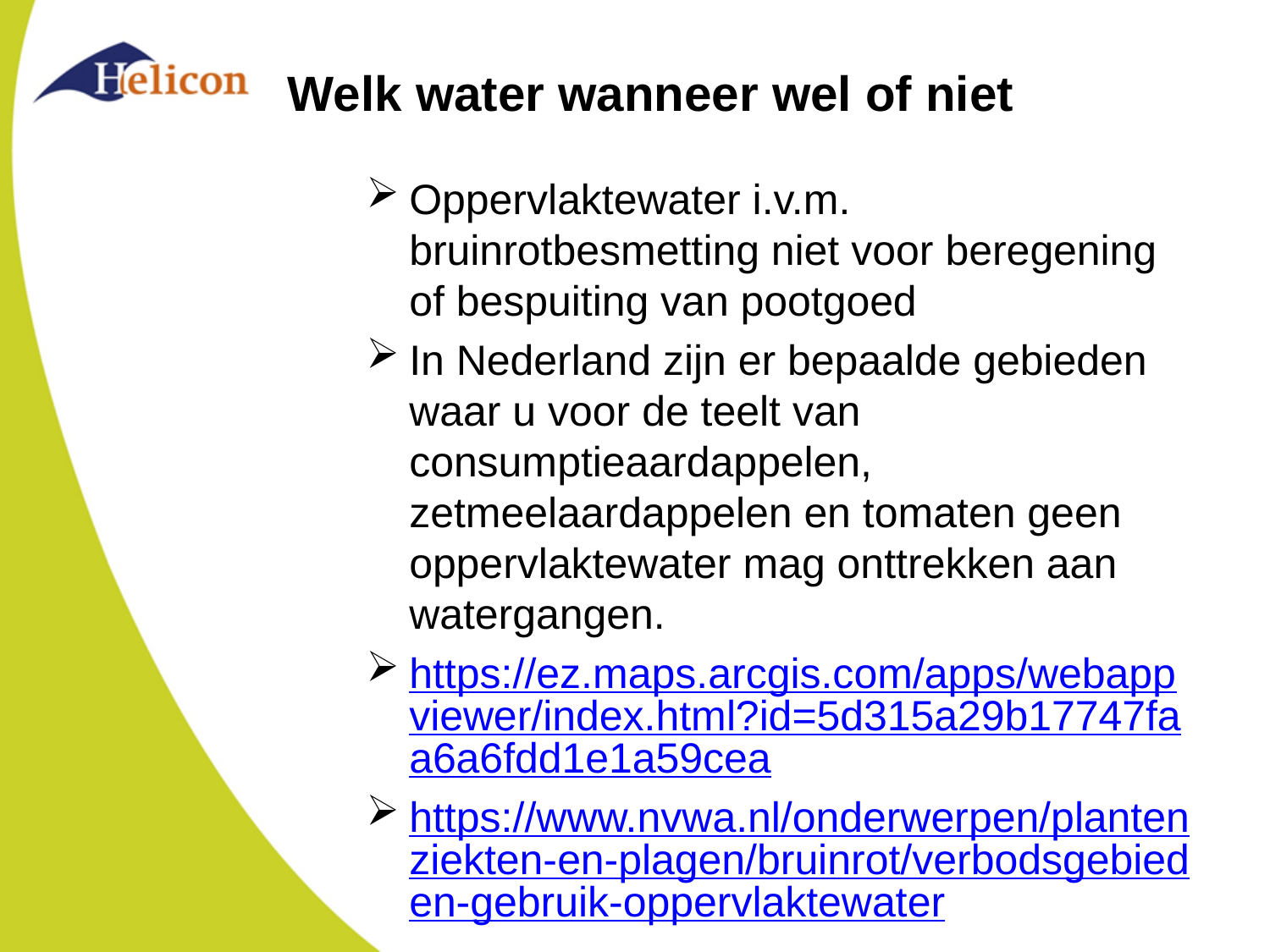

# Welk water wanneer wel of niet
Oppervlaktewater i.v.m. bruinrotbesmetting niet voor beregening of bespuiting van pootgoed
In Nederland zijn er bepaalde gebieden waar u voor de teelt van consumptieaardappelen, zetmeelaardappelen en tomaten geen oppervlaktewater mag onttrekken aan watergangen.
https://ez.maps.arcgis.com/apps/webappviewer/index.html?id=5d315a29b17747faa6a6fdd1e1a59cea
https://www.nvwa.nl/onderwerpen/plantenziekten-en-plagen/bruinrot/verbodsgebieden-gebruik-oppervlaktewater